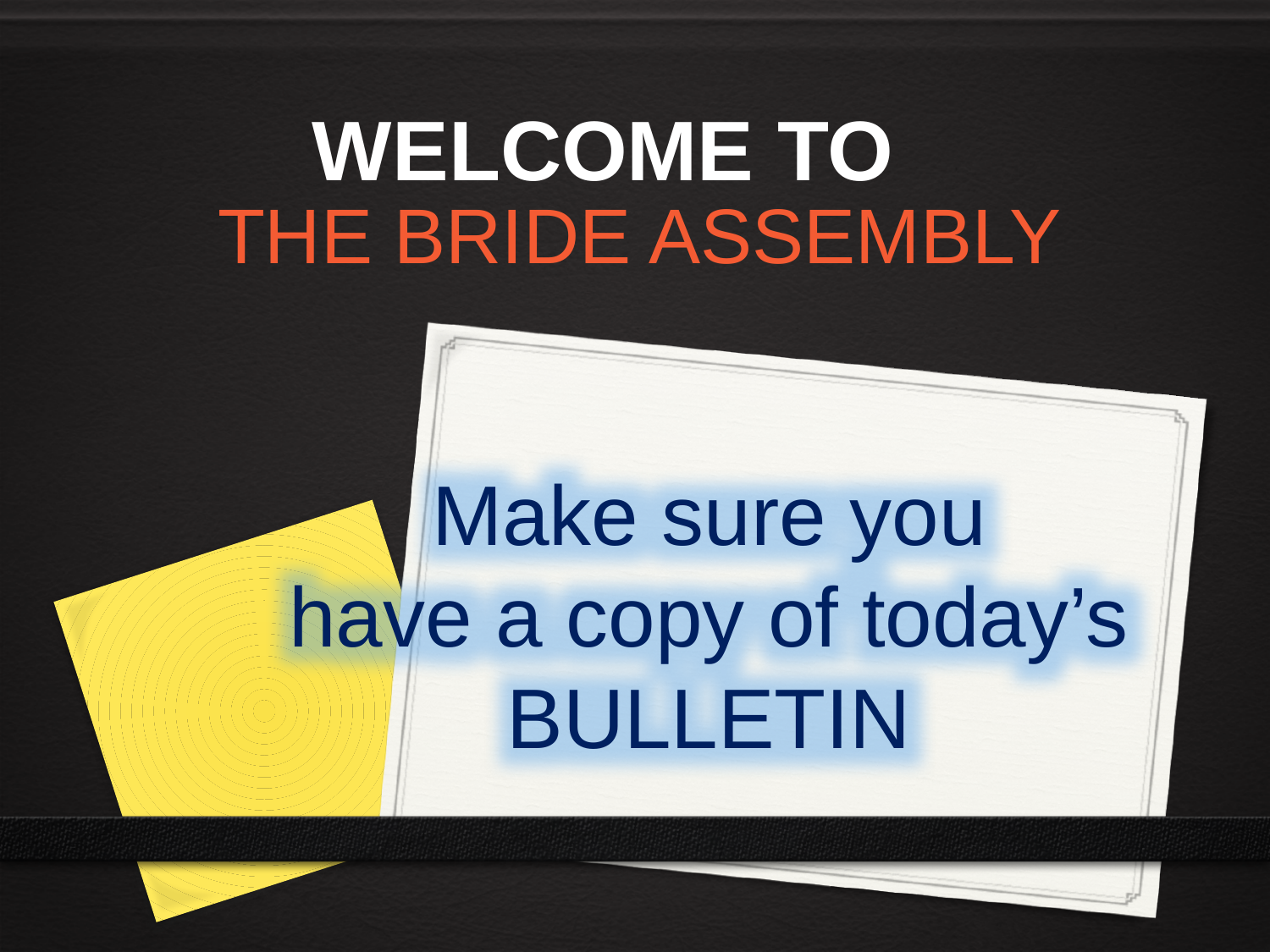

# WELCOME TO
THE BRIDE ASSEMBLY
Make sure you
have a copy of today’s
BULLETIN